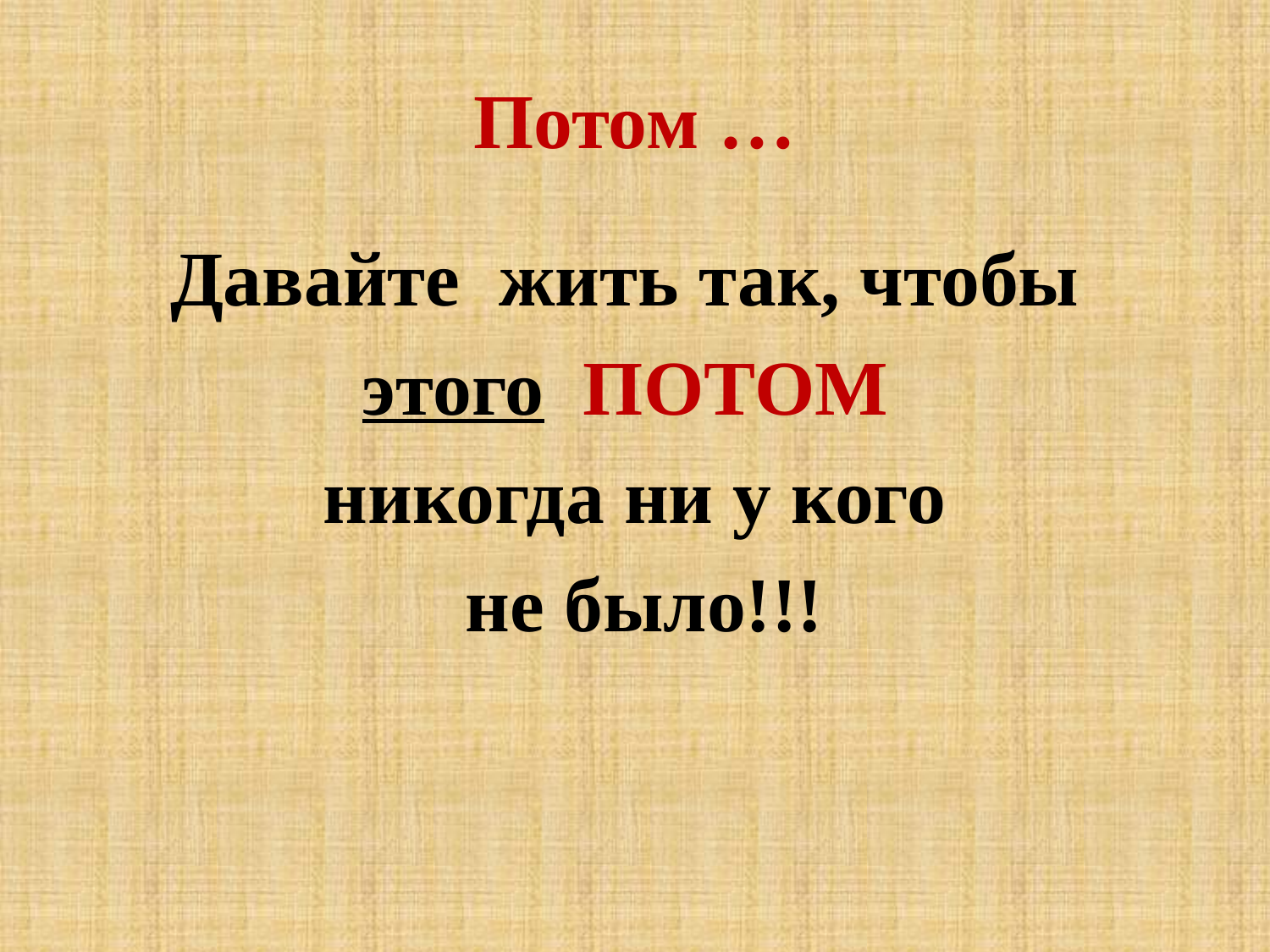

# Потом …
Давайте  жить так, чтобы
этого  ПОТОМ
никогда ни у кого
 не было!!!